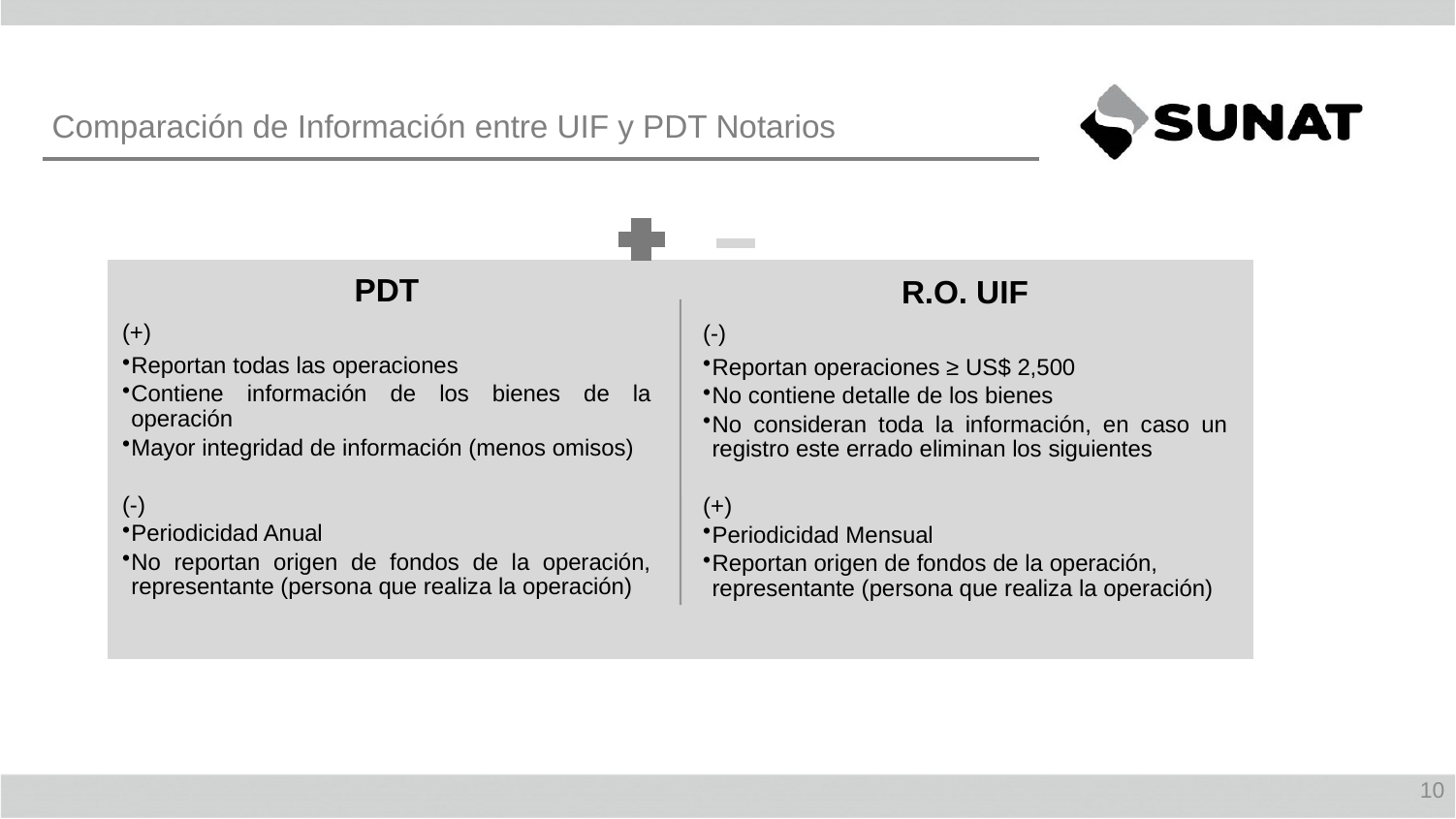

Comparación de Información entre UIF y PDT Notarios
PDT
(+)
Reportan todas las operaciones
Contiene información de los bienes de la operación
Mayor integridad de información (menos omisos)

(-)
Periodicidad Anual
No reportan origen de fondos de la operación, representante (persona que realiza la operación)
R.O. UIF
(-)
Reportan operaciones ≥ US$ 2,500
No contiene detalle de los bienes
No consideran toda la información, en caso un registro este errado eliminan los siguientes

(+)
Periodicidad Mensual
Reportan origen de fondos de la operación, representante (persona que realiza la operación)

10